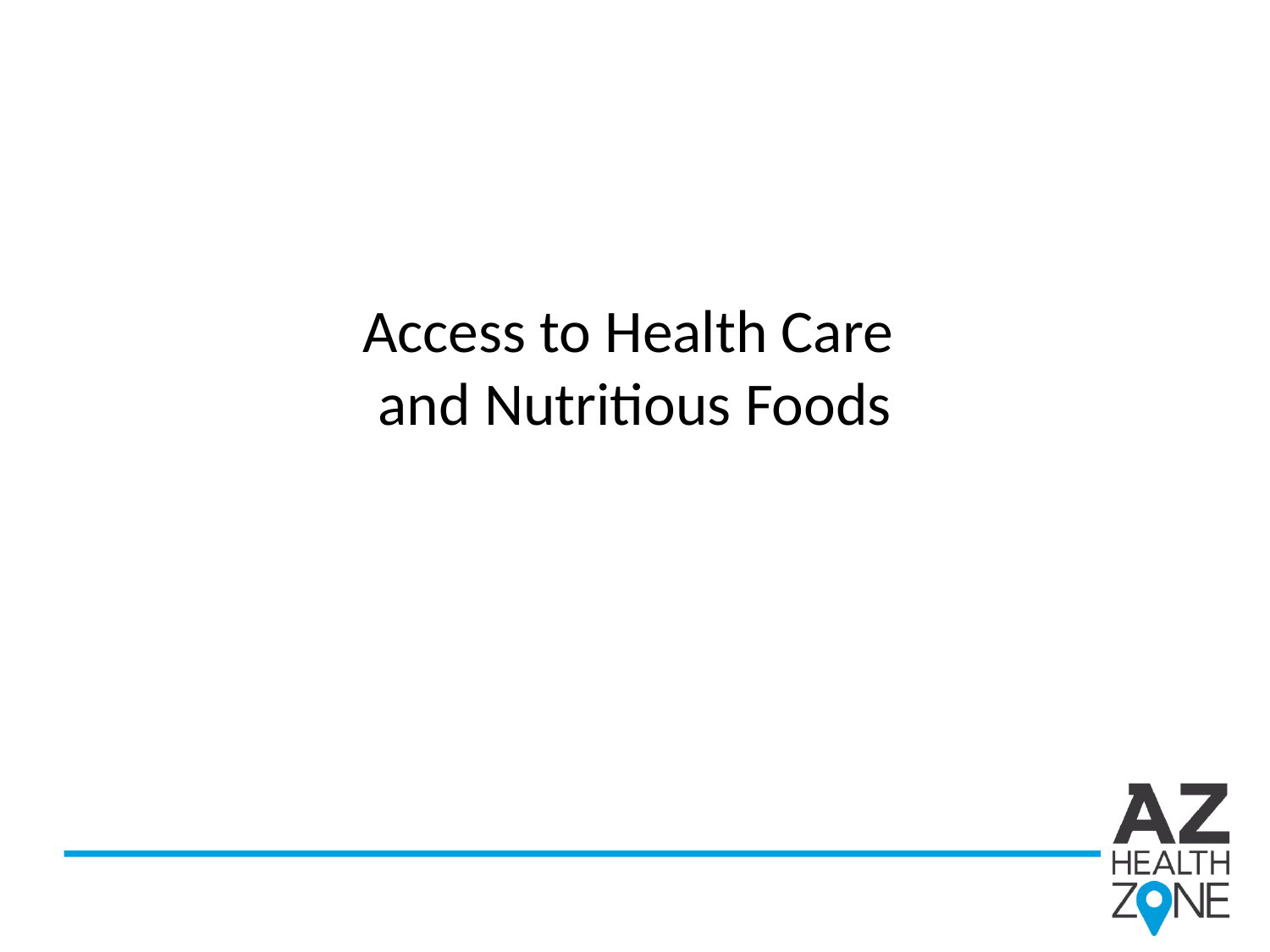

# Access to Health Care and Nutritious Foods